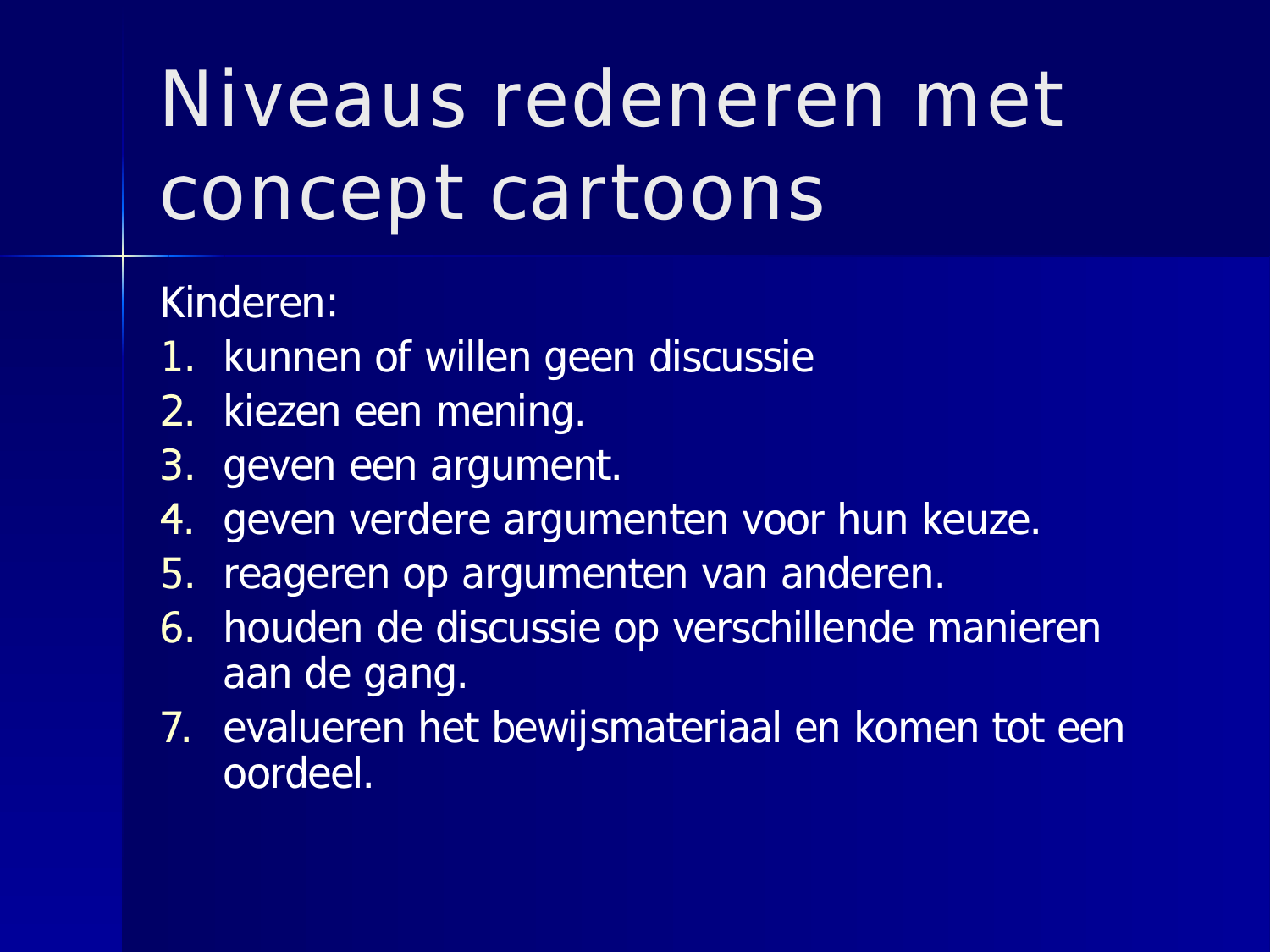

# Niveaus redeneren met concept cartoons
Kinderen:
kunnen of willen geen discussie
kiezen een mening.
geven een argument.
geven verdere argumenten voor hun keuze.
reageren op argumenten van anderen.
houden de discussie op verschillende manieren aan de gang.
evalueren het bewijsmateriaal en komen tot een oordeel.